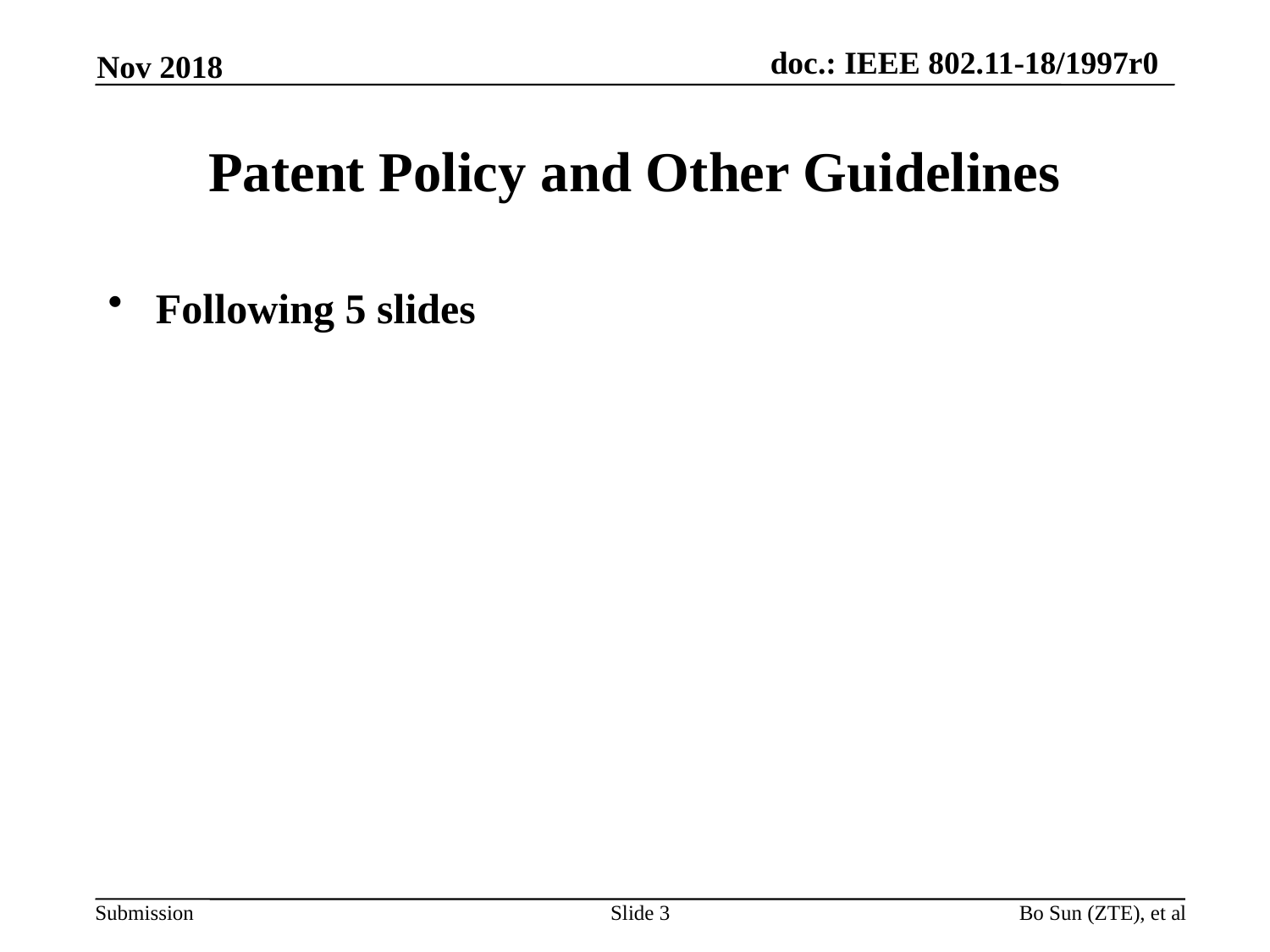

Nov 2018
# Patent Policy and Other Guidelines
Following 5 slides
Slide 3
Bo Sun (ZTE), et al